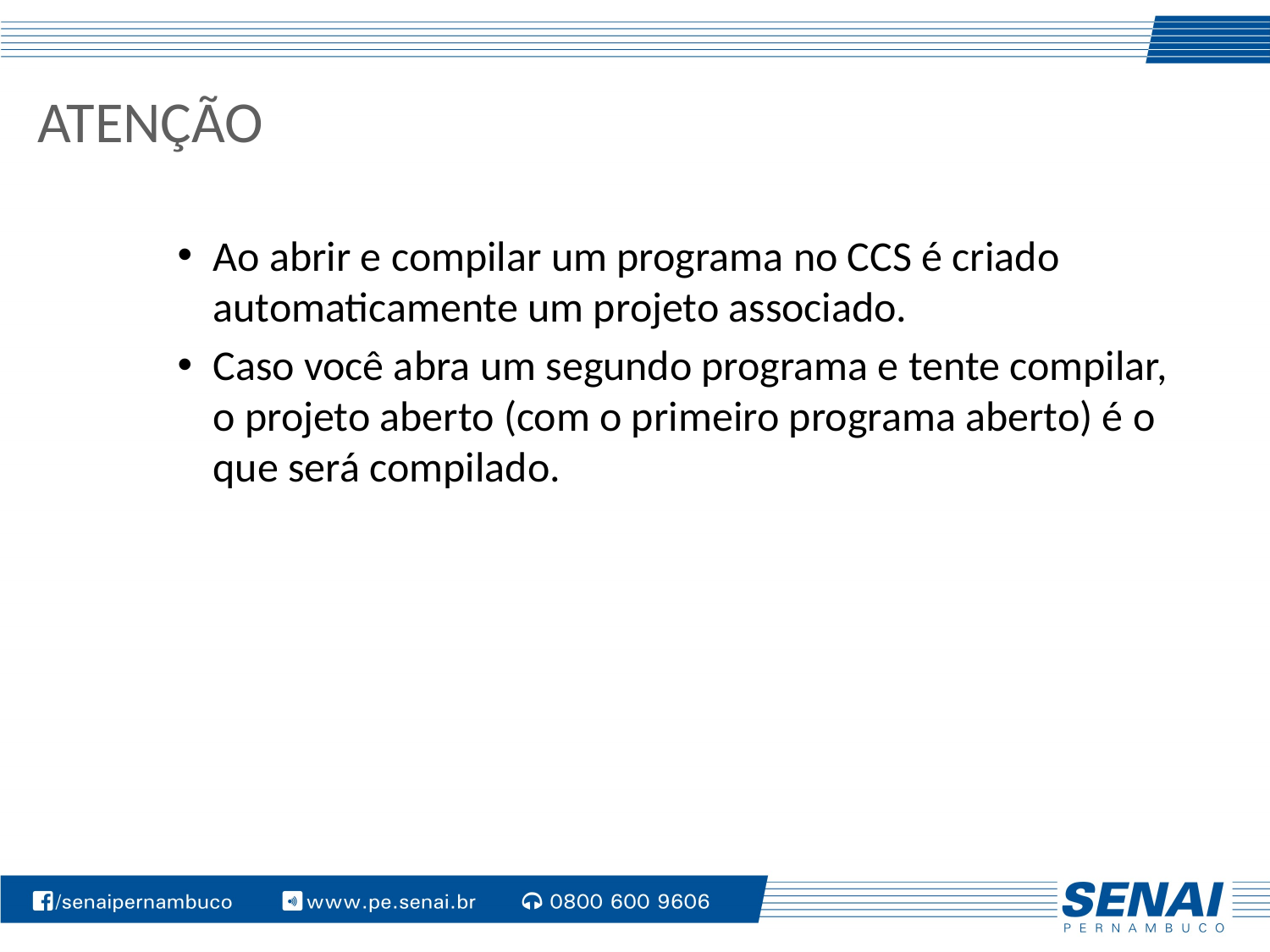

# ATENÇÃO
Ao abrir e compilar um programa no CCS é criado automaticamente um projeto associado.
Caso você abra um segundo programa e tente compilar, o projeto aberto (com o primeiro programa aberto) é o que será compilado.